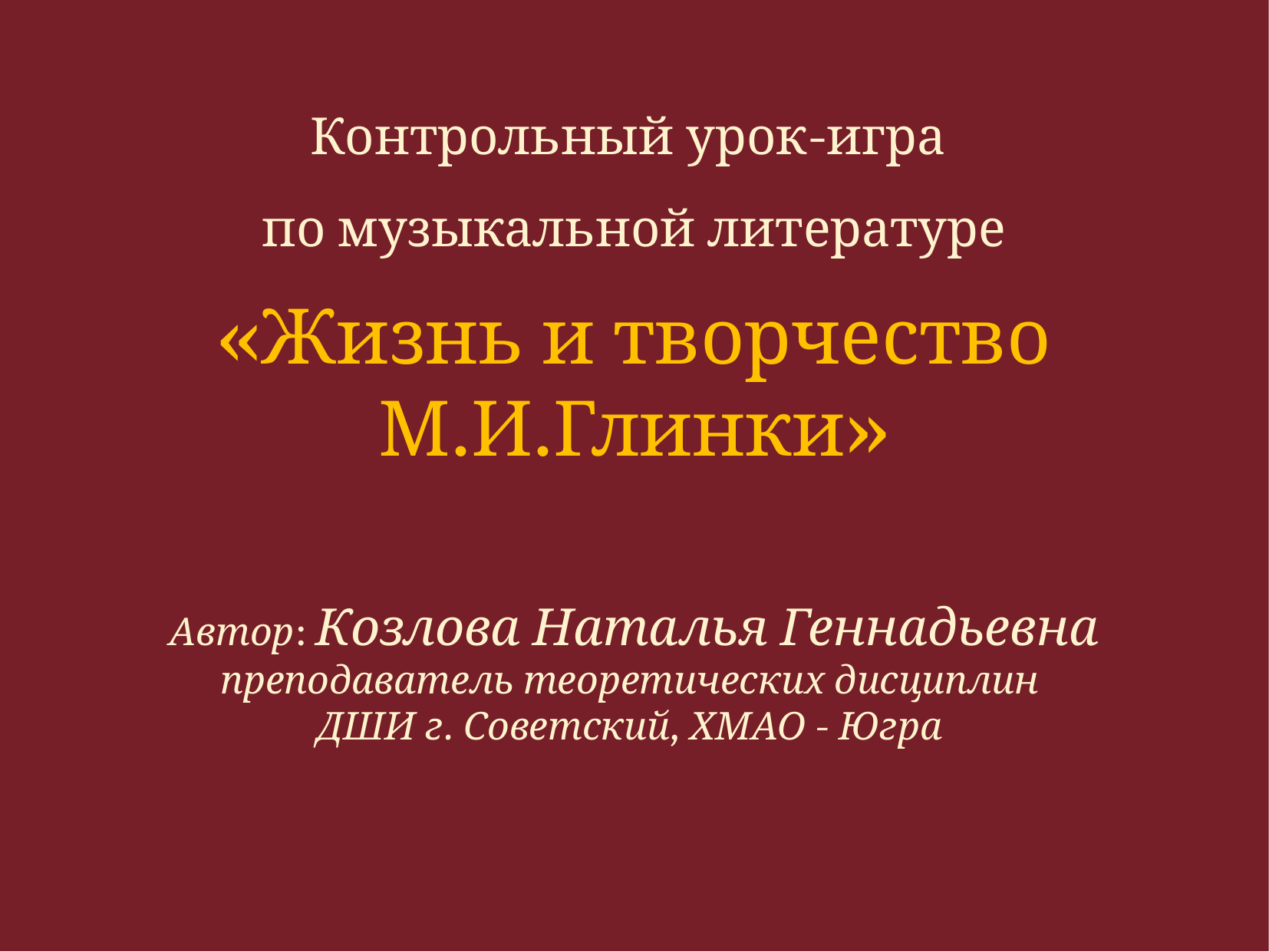

Контрольный урок-игра
по музыкальной литературе

«Жизнь и творчество М.И.Глинки»

Автор: Козлова Наталья Геннадьевна
преподаватель теоретических дисциплин
ДШИ г. Советский, ХМАО - Югра